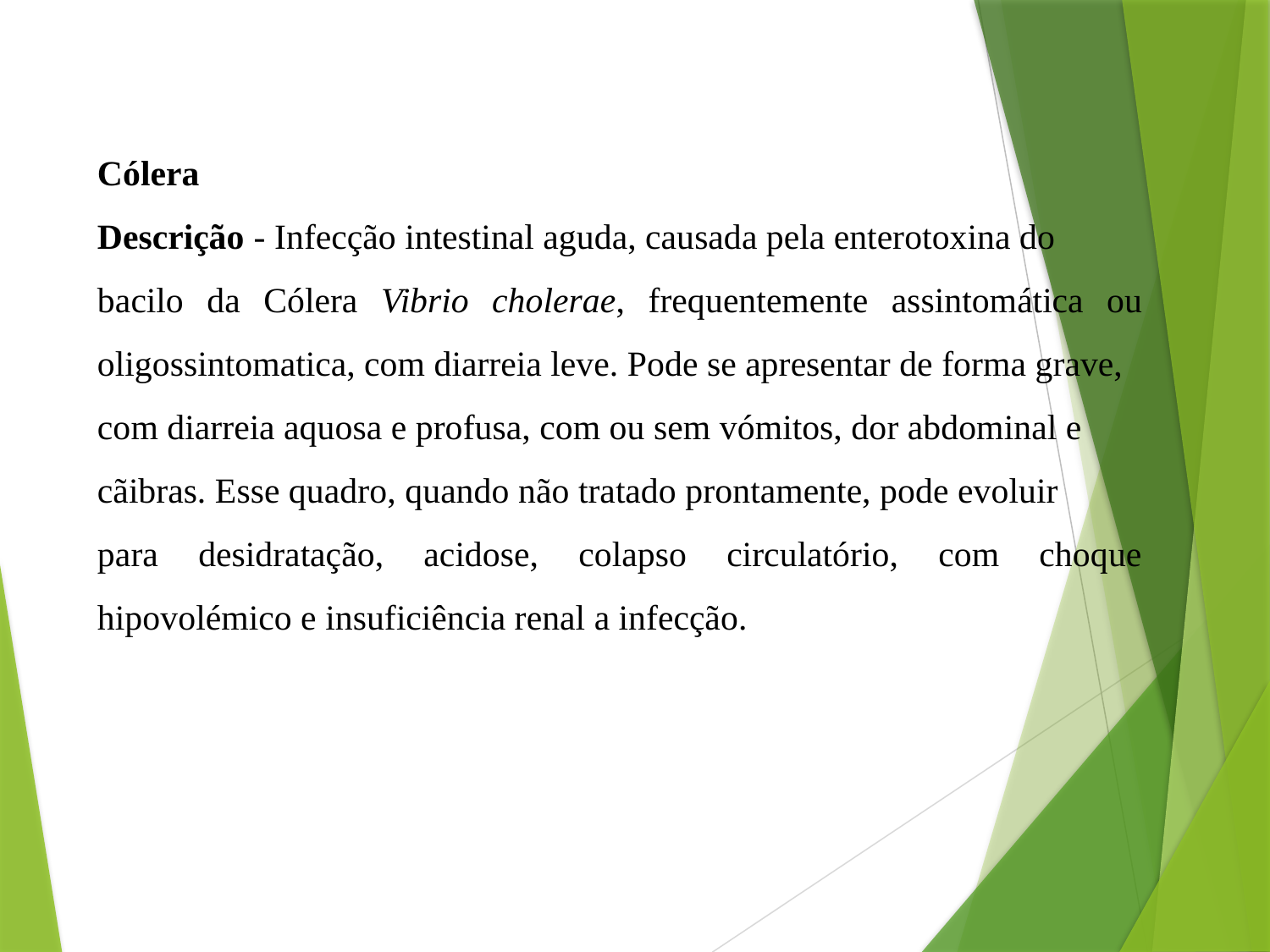

Cólera
Descrição - Infecção intestinal aguda, causada pela enterotoxina do
bacilo da Cólera Vibrio cholerae, frequentemente assintomática ou oligossintomatica, com diarreia leve. Pode se apresentar de forma grave,
com diarreia aquosa e profusa, com ou sem vómitos, dor abdominal e
cãibras. Esse quadro, quando não tratado prontamente, pode evoluir
para desidratação, acidose, colapso circulatório, com choque hipovolémico e insuficiência renal a infecção.